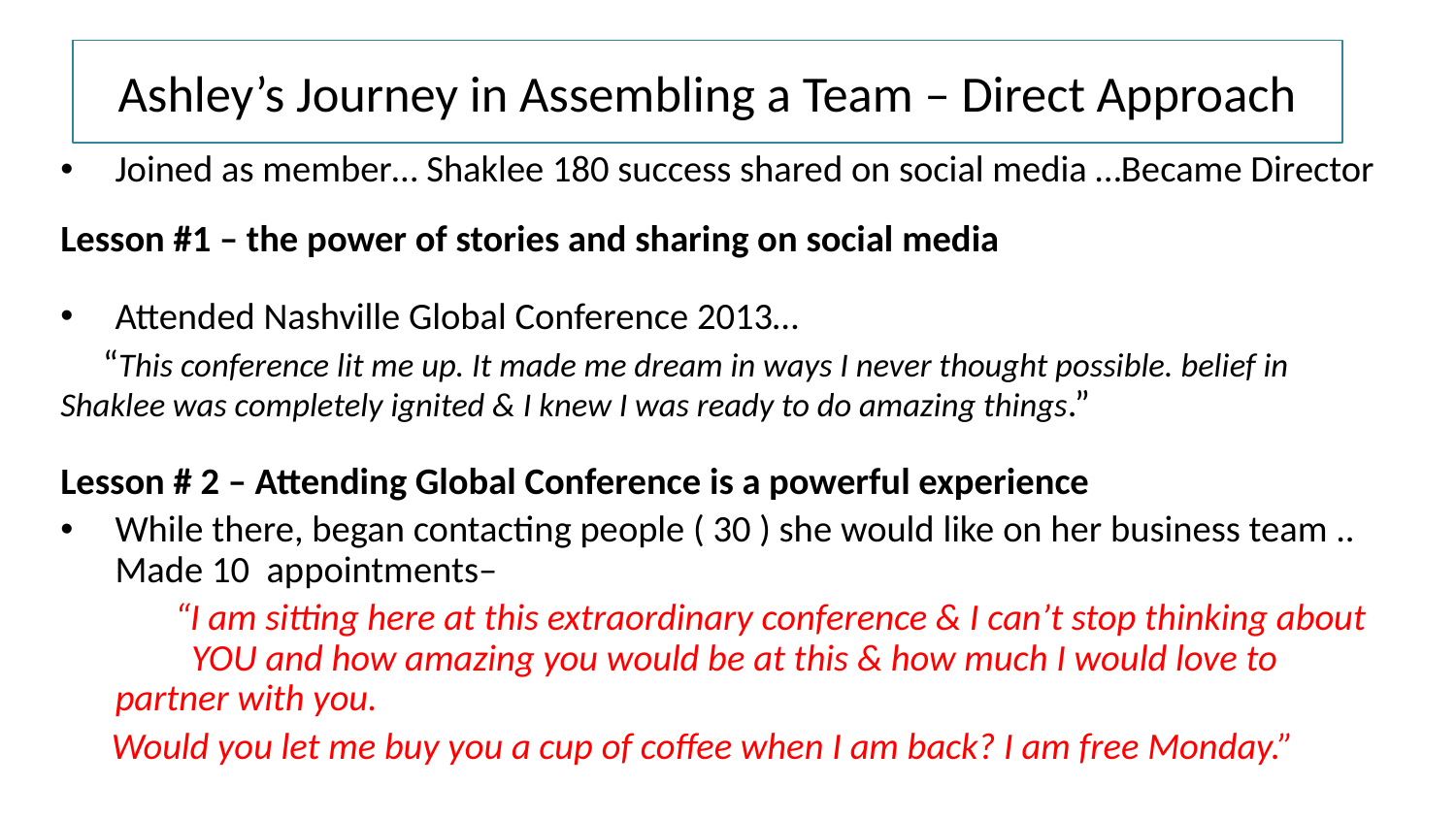

# Ashley’s Journey in Assembling a Team – Direct Approach
Joined as member… Shaklee 180 success shared on social media …Became Director

Lesson #1 – the power of stories and sharing on social media

Attended Nashville Global Conference 2013…
     “This conference lit me up. It made me dream in ways I never thought possible. belief in 	Shaklee was completely ignited & I knew I was ready to do amazing things.”

Lesson # 2 – Attending Global Conference is a powerful experience
While there, began contacting people ( 30 ) she would like on her business team ..  Made 10  appointments–
       “I am sitting here at this extraordinary conference & I can’t stop thinking about            YOU and how amazing you would be at this & how much I would love to partner with you.
      Would you let me buy you a cup of coffee when I am back? I am free Monday.”